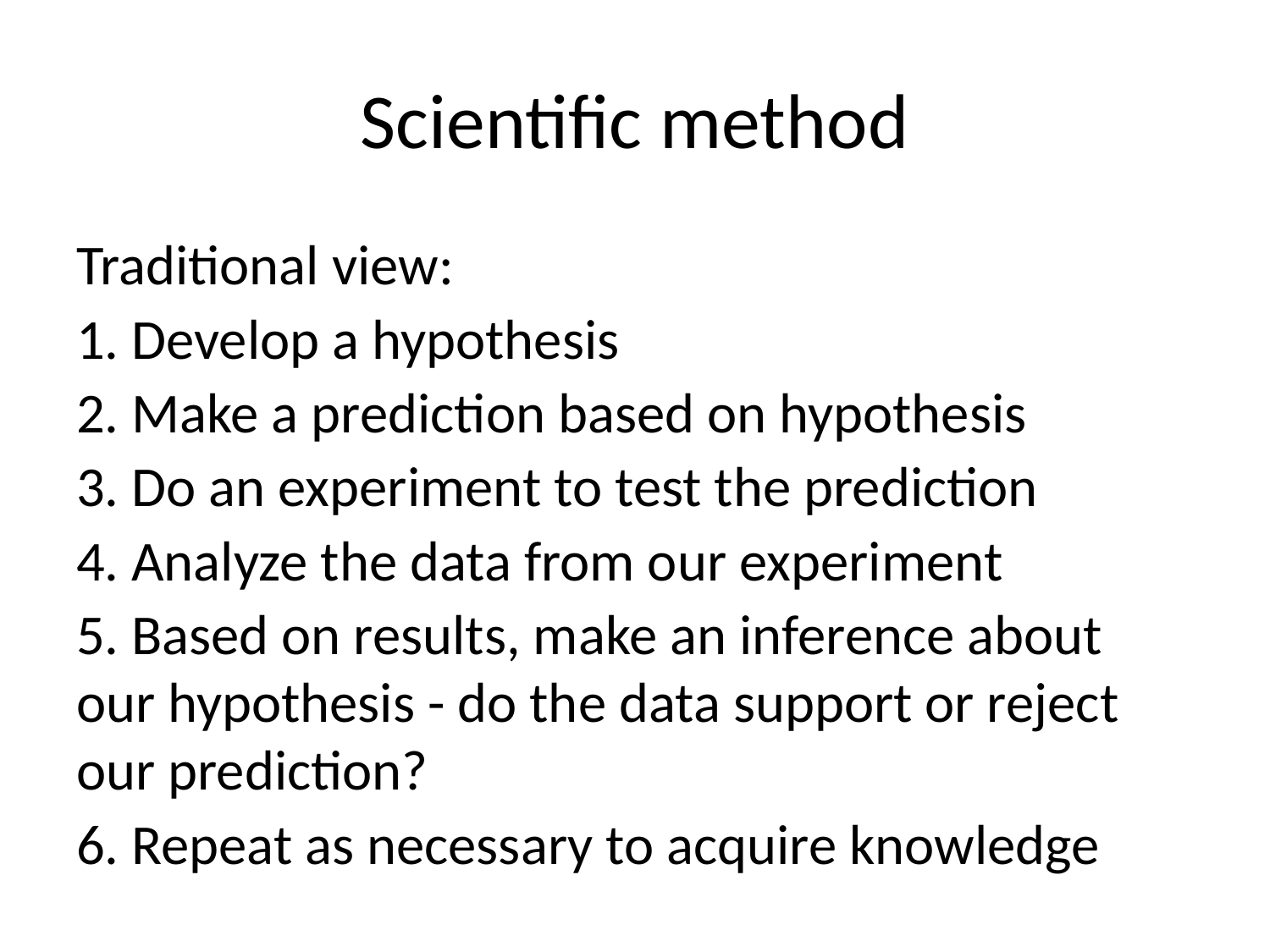

# Scientific method
Traditional view:
1. Develop a hypothesis
2. Make a prediction based on hypothesis
3. Do an experiment to test the prediction
4. Analyze the data from our experiment
5. Based on results, make an inference about our hypothesis - do the data support or reject our prediction?
6. Repeat as necessary to acquire knowledge